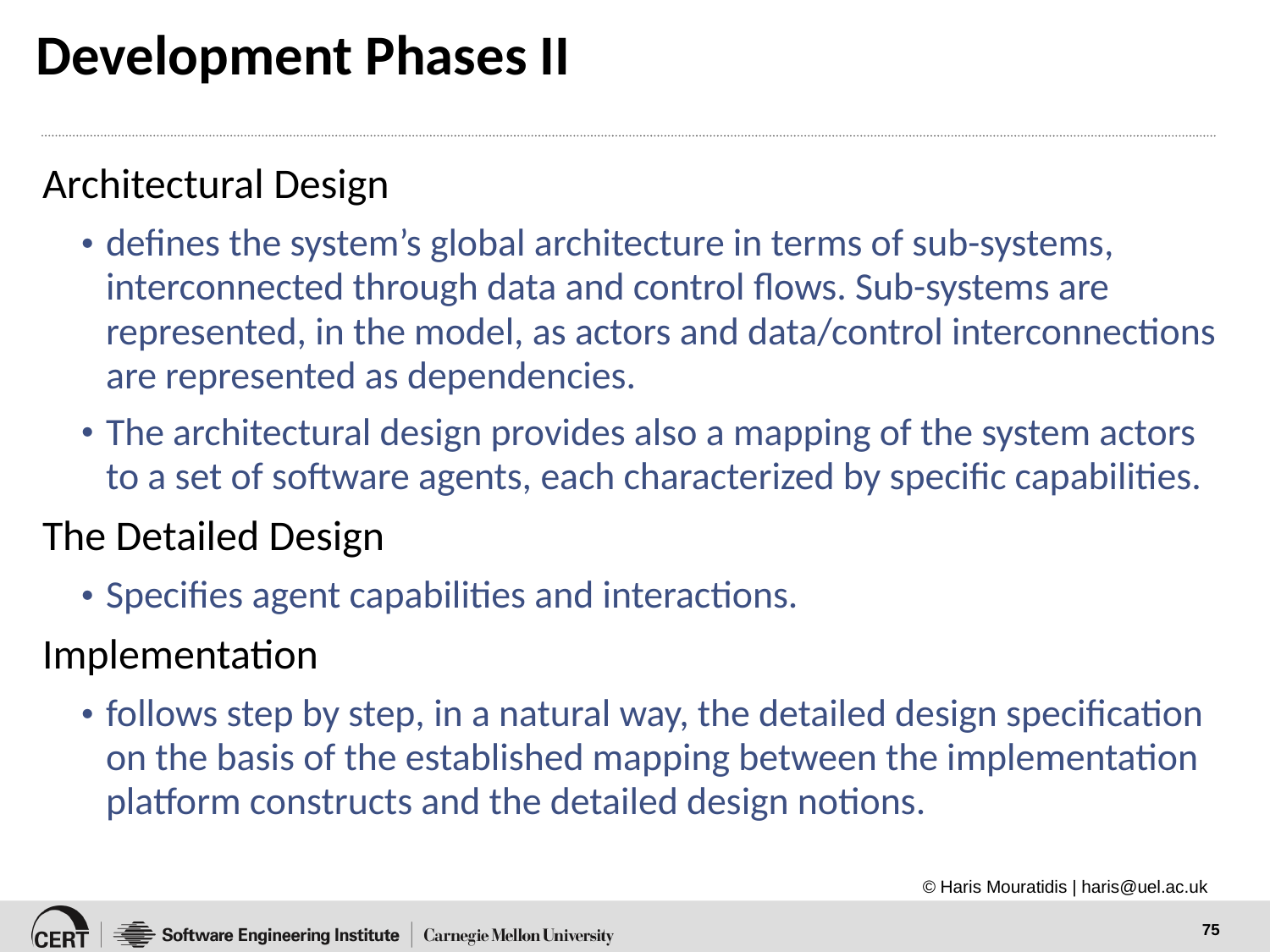

# Development Phases II
Architectural Design
defines the system’s global architecture in terms of sub-systems, interconnected through data and control flows. Sub-systems are represented, in the model, as actors and data/control interconnections are represented as dependencies.
The architectural design provides also a mapping of the system actors to a set of software agents, each characterized by specific capabilities.
The Detailed Design
Specifies agent capabilities and interactions.
Implementation
follows step by step, in a natural way, the detailed design specification on the basis of the established mapping between the implementation platform constructs and the detailed design notions.
© Haris Mouratidis | haris@uel.ac.uk